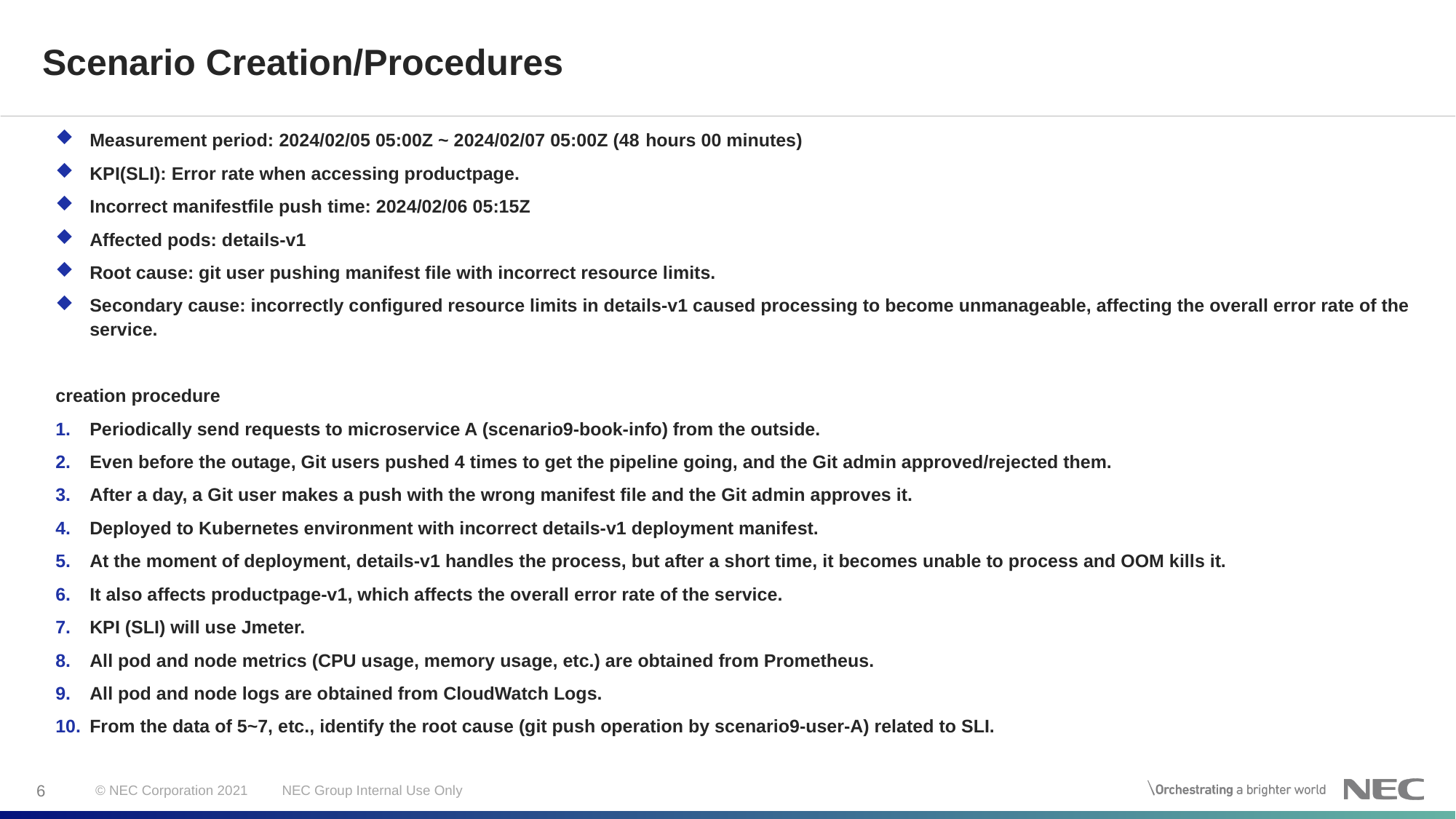

# Scenario Creation/Procedures
Measurement period: 2024/02/05 05:00Z ~ 2024/02/07 05:00Z (48 hours 00 minutes)
KPI(SLI): Error rate when accessing productpage.
Incorrect manifestfile push time: 2024/02/06 05:15Z
Affected pods: details-v1
Root cause: git user pushing manifest file with incorrect resource limits.
Secondary cause: incorrectly configured resource limits in details-v1 caused processing to become unmanageable, affecting the overall error rate of the service.

creation procedure
Periodically send requests to microservice A (scenario9-book-info) from the outside.
Even before the outage, Git users pushed 4 times to get the pipeline going, and the Git admin approved/rejected them.
After a day, a Git user makes a push with the wrong manifest file and the Git admin approves it.
Deployed to Kubernetes environment with incorrect details-v1 deployment manifest.
At the moment of deployment, details-v1 handles the process, but after a short time, it becomes unable to process and OOM kills it.
It also affects productpage-v1, which affects the overall error rate of the service.
KPI (SLI) will use Jmeter.
All pod and node metrics (CPU usage, memory usage, etc.) are obtained from Prometheus.
All pod and node logs are obtained from CloudWatch Logs.
From the data of 5~7, etc., identify the root cause (git push operation by scenario9-user-A) related to SLI.